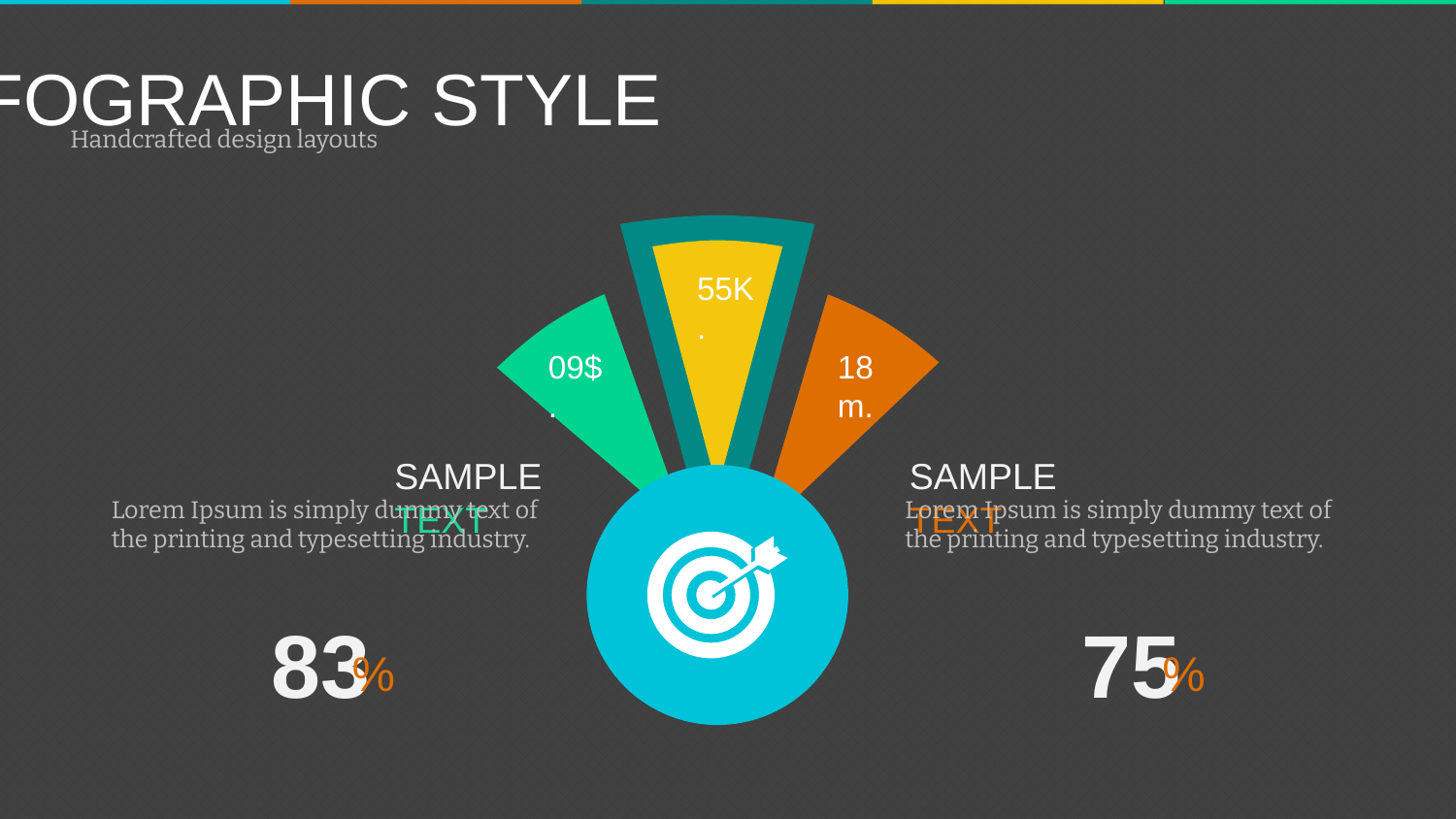

INFOGRAPHIC STYLE
Handcrafted design layouts

55K.

09$.
18m.
SAMPLE TEXT
SAMPLE TEXT

Lorem Ipsum is simply dummy text of the printing and typesetting industry.
Lorem Ipsum is simply dummy text of the printing and typesetting industry.

83
75
%
%